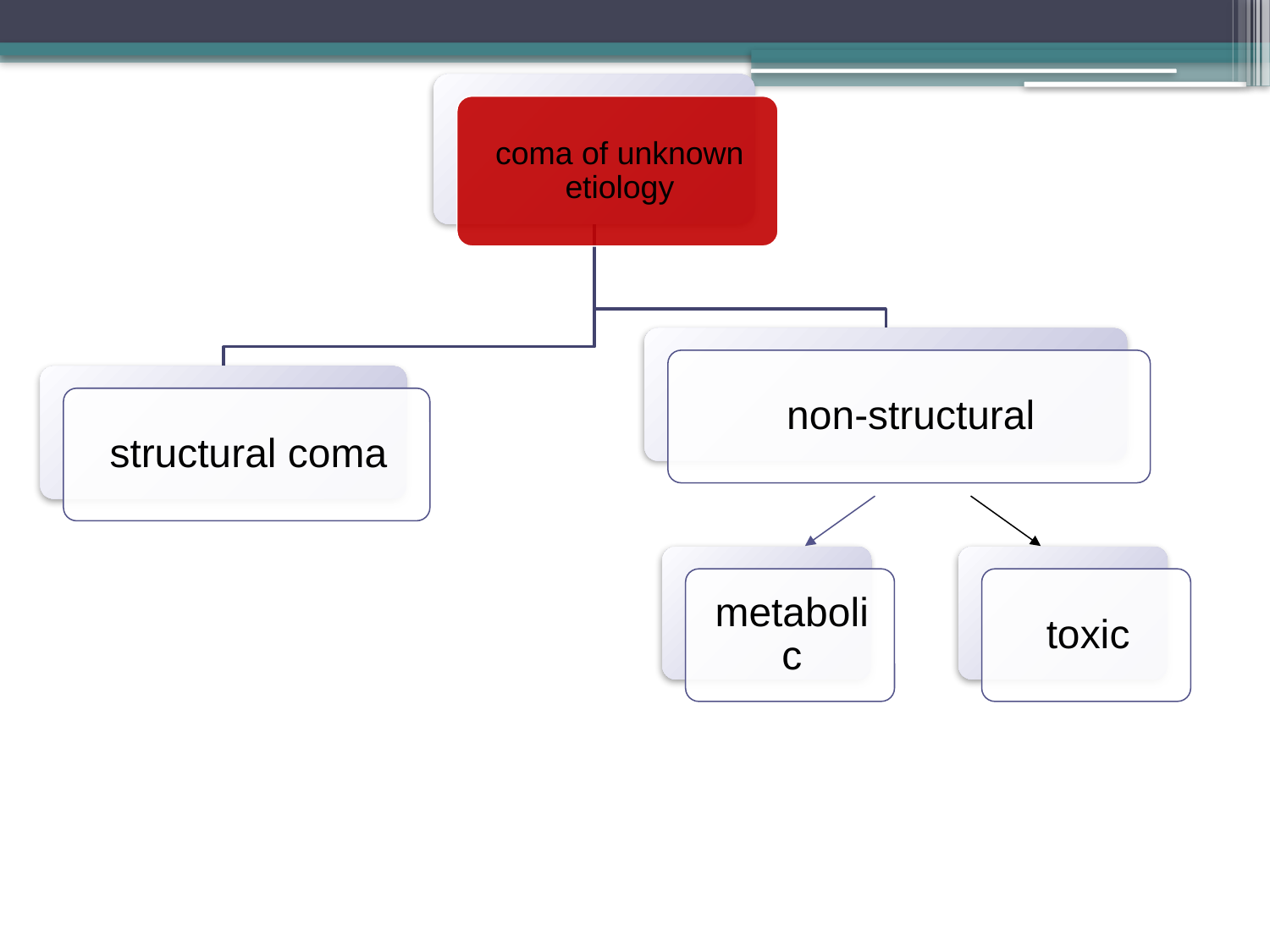

coma of unknown etiology
structural coma
non-structural
metabolic
toxic